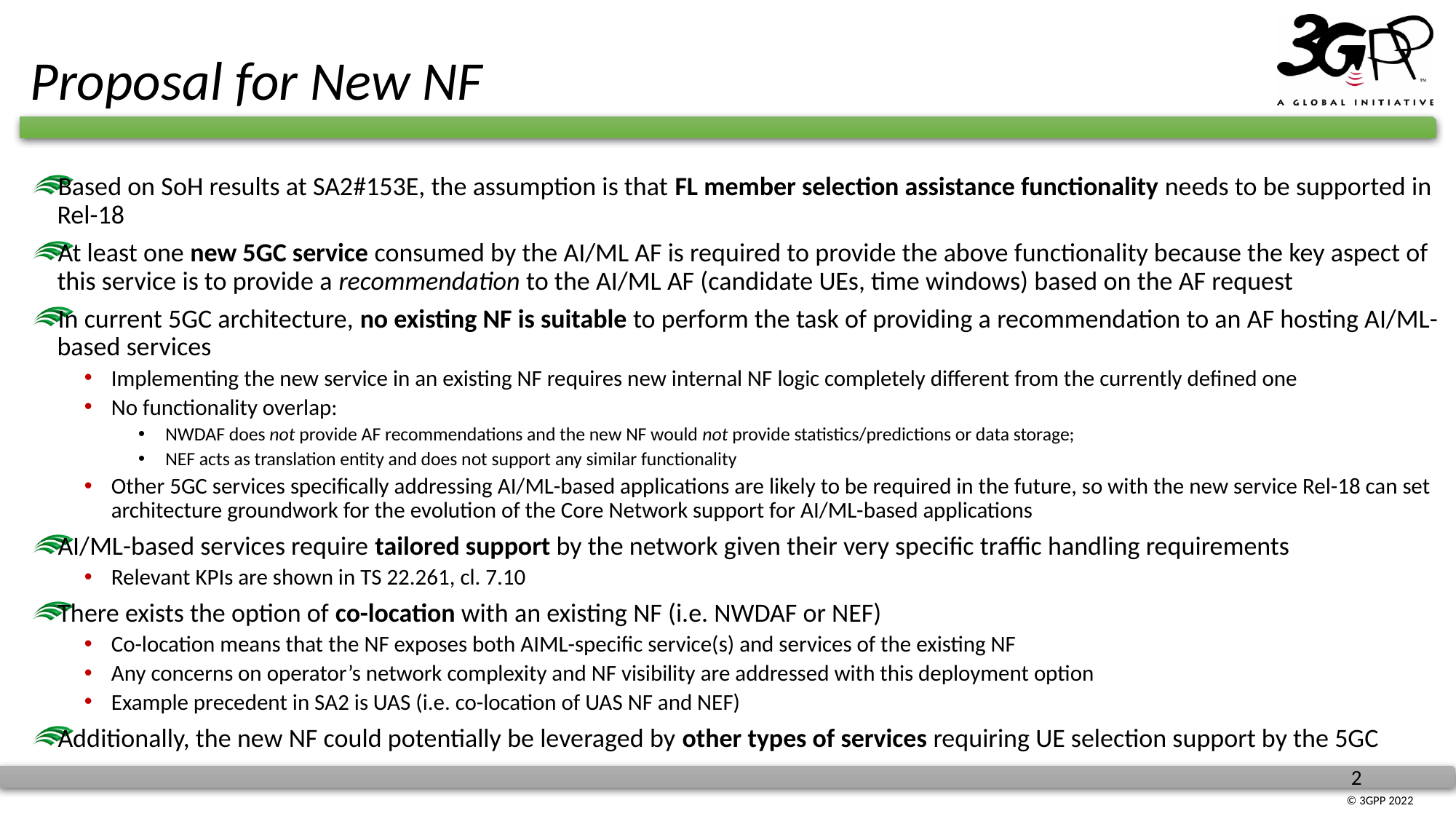

# Proposal for New NF
Based on SoH results at SA2#153E, the assumption is that FL member selection assistance functionality needs to be supported in Rel-18
At least one new 5GC service consumed by the AI/ML AF is required to provide the above functionality because the key aspect of this service is to provide a recommendation to the AI/ML AF (candidate UEs, time windows) based on the AF request
In current 5GC architecture, no existing NF is suitable to perform the task of providing a recommendation to an AF hosting AI/ML-based services
Implementing the new service in an existing NF requires new internal NF logic completely different from the currently defined one
No functionality overlap:
NWDAF does not provide AF recommendations and the new NF would not provide statistics/predictions or data storage;
NEF acts as translation entity and does not support any similar functionality
Other 5GC services specifically addressing AI/ML-based applications are likely to be required in the future, so with the new service Rel-18 can set architecture groundwork for the evolution of the Core Network support for AI/ML-based applications
AI/ML-based services require tailored support by the network given their very specific traffic handling requirements
Relevant KPIs are shown in TS 22.261, cl. 7.10
There exists the option of co-location with an existing NF (i.e. NWDAF or NEF)
Co-location means that the NF exposes both AIML-specific service(s) and services of the existing NF
Any concerns on operator’s network complexity and NF visibility are addressed with this deployment option
Example precedent in SA2 is UAS (i.e. co-location of UAS NF and NEF)
Additionally, the new NF could potentially be leveraged by other types of services requiring UE selection support by the 5GC